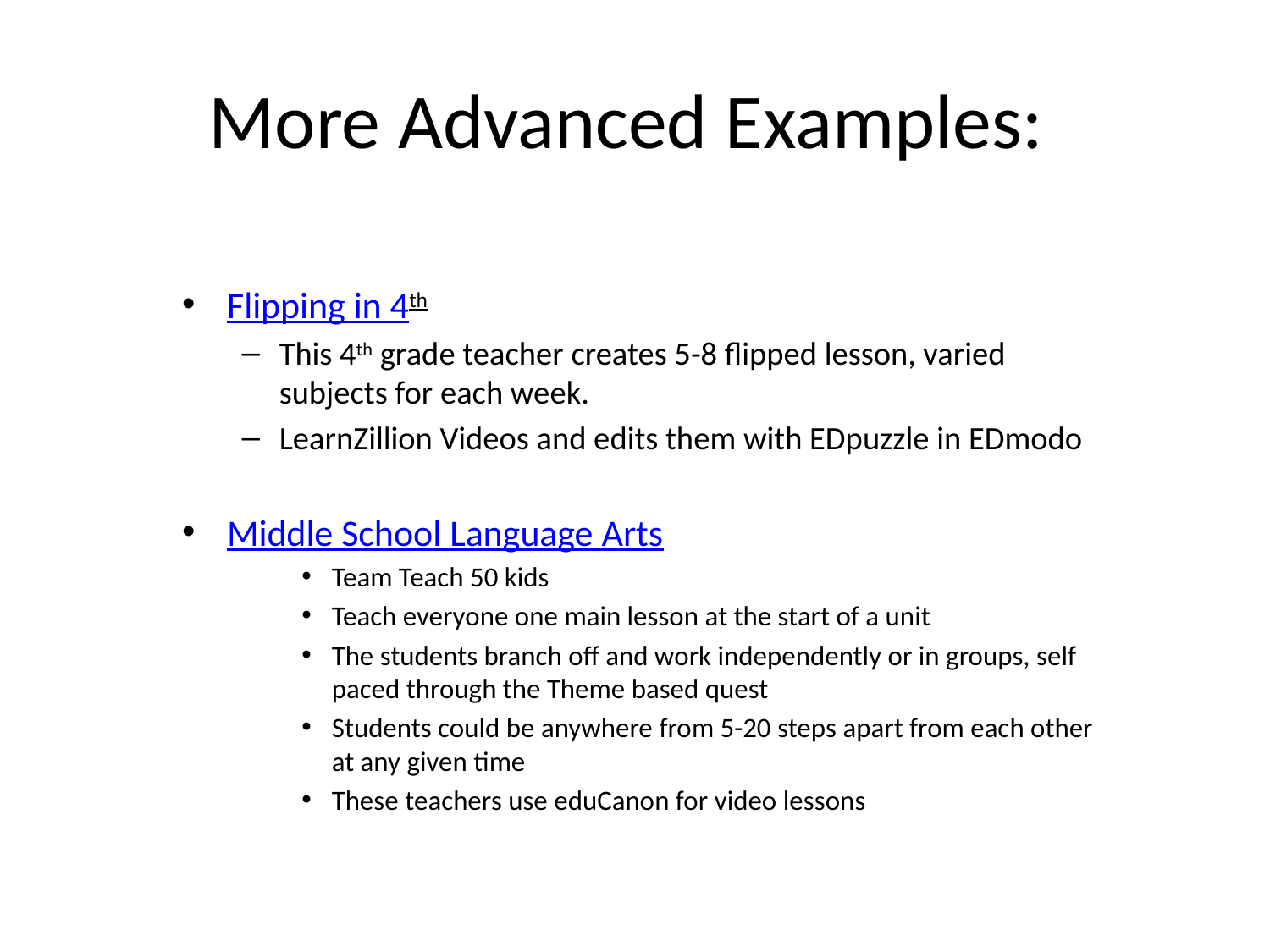

# More Advanced Examples:
Flipping in 4th
This 4th grade teacher creates 5-8 flipped lesson, varied subjects for each week.
LearnZillion Videos and edits them with EDpuzzle in EDmodo

Middle School Language Arts
Team Teach 50 kids
Teach everyone one main lesson at the start of a unit
The students branch off and work independently or in groups, self paced through the Theme based quest
Students could be anywhere from 5-20 steps apart from each other at any given time
These teachers use eduCanon for video lessons